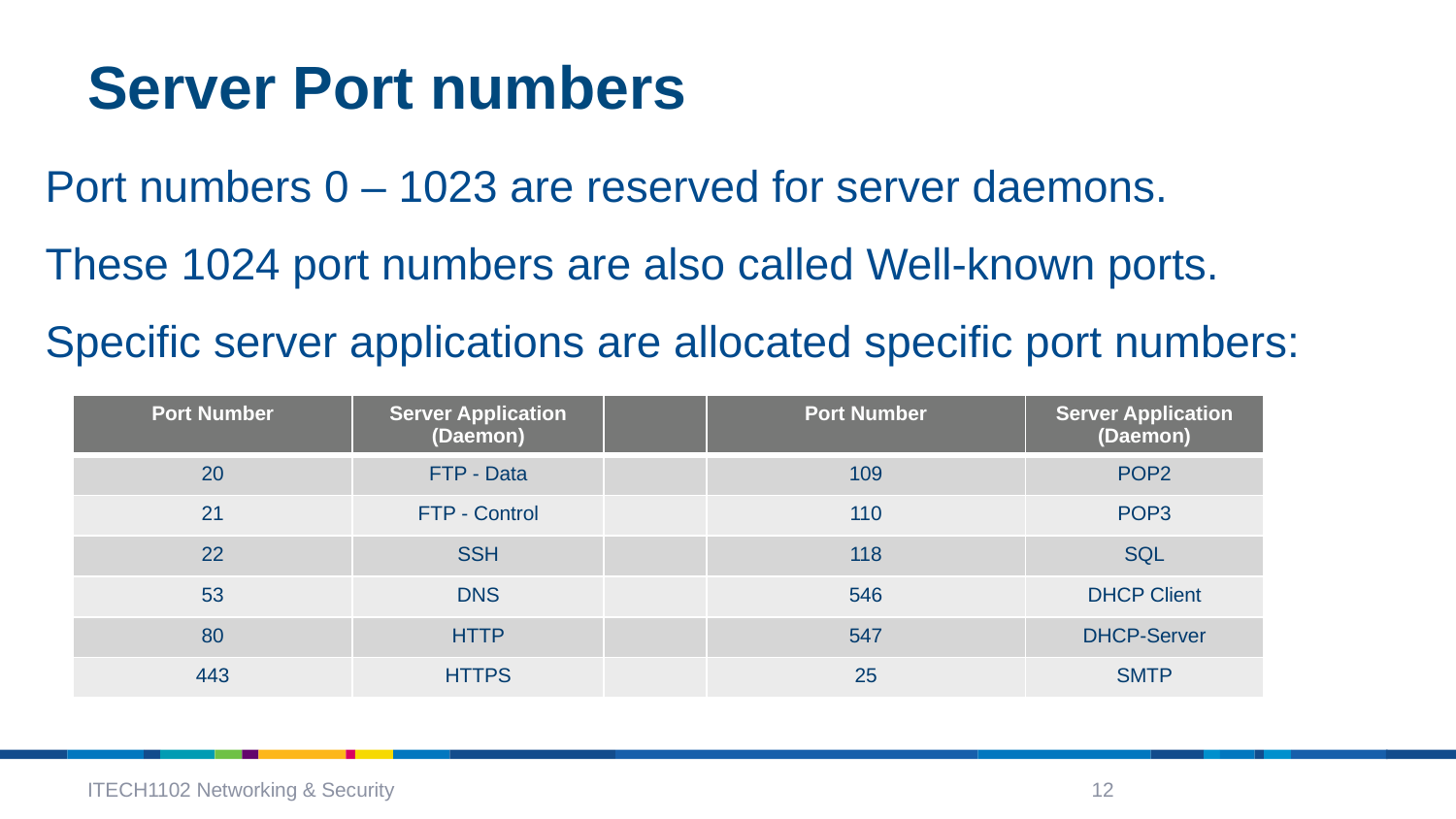

# Server Port numbers
Port numbers 0 – 1023 are reserved for server daemons.
These 1024 port numbers are also called Well-known ports.
Specific server applications are allocated specific port numbers:
| Port Number | Server Application (Daemon) |  | Port Number | Server Application (Daemon) |
| --- | --- | --- | --- | --- |
| 20 | FTP - Data |  | 109 | POP2 |
| 21 | FTP - Control |  | 110 | POP3 |
| 22 | SSH |  | 118 | SQL |
| 53 | DNS |  | 546 | DHCP Client |
| 80 | HTTP |  | 547 | DHCP-Server |
| 443 | HTTPS |  | 25 | SMTP |
ITECH1102 Networking & Security
12